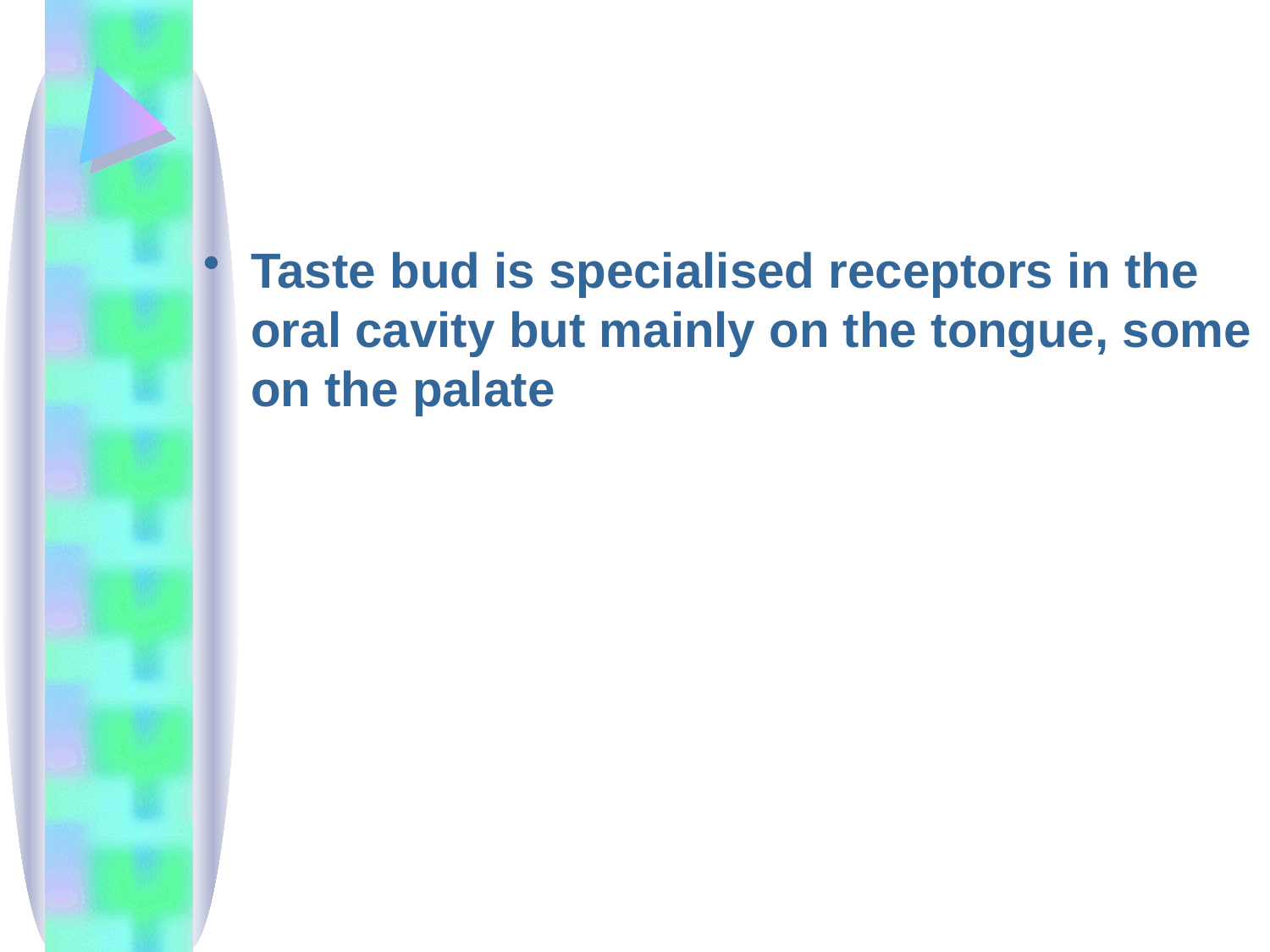

#
Taste bud is specialised receptors in the oral cavity but mainly on the tongue, some on the palate